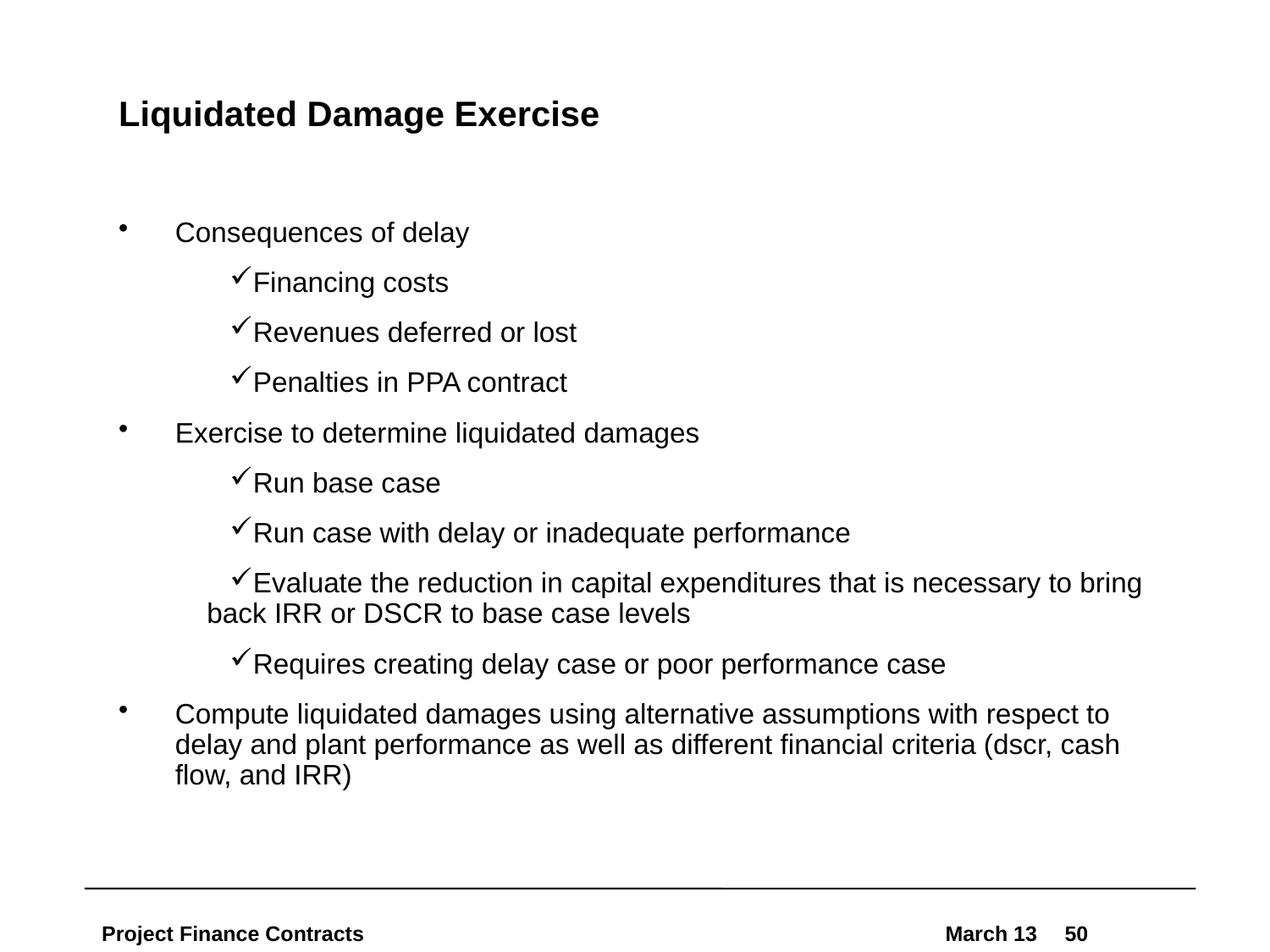

# Liquidated Damage Exercise
Consequences of delay
Financing costs
Revenues deferred or lost
Penalties in PPA contract
Exercise to determine liquidated damages
Run base case
Run case with delay or inadequate performance
Evaluate the reduction in capital expenditures that is necessary to bring back IRR or DSCR to base case levels
Requires creating delay case or poor performance case
Compute liquidated damages using alternative assumptions with respect to delay and plant performance as well as different financial criteria (dscr, cash flow, and IRR)